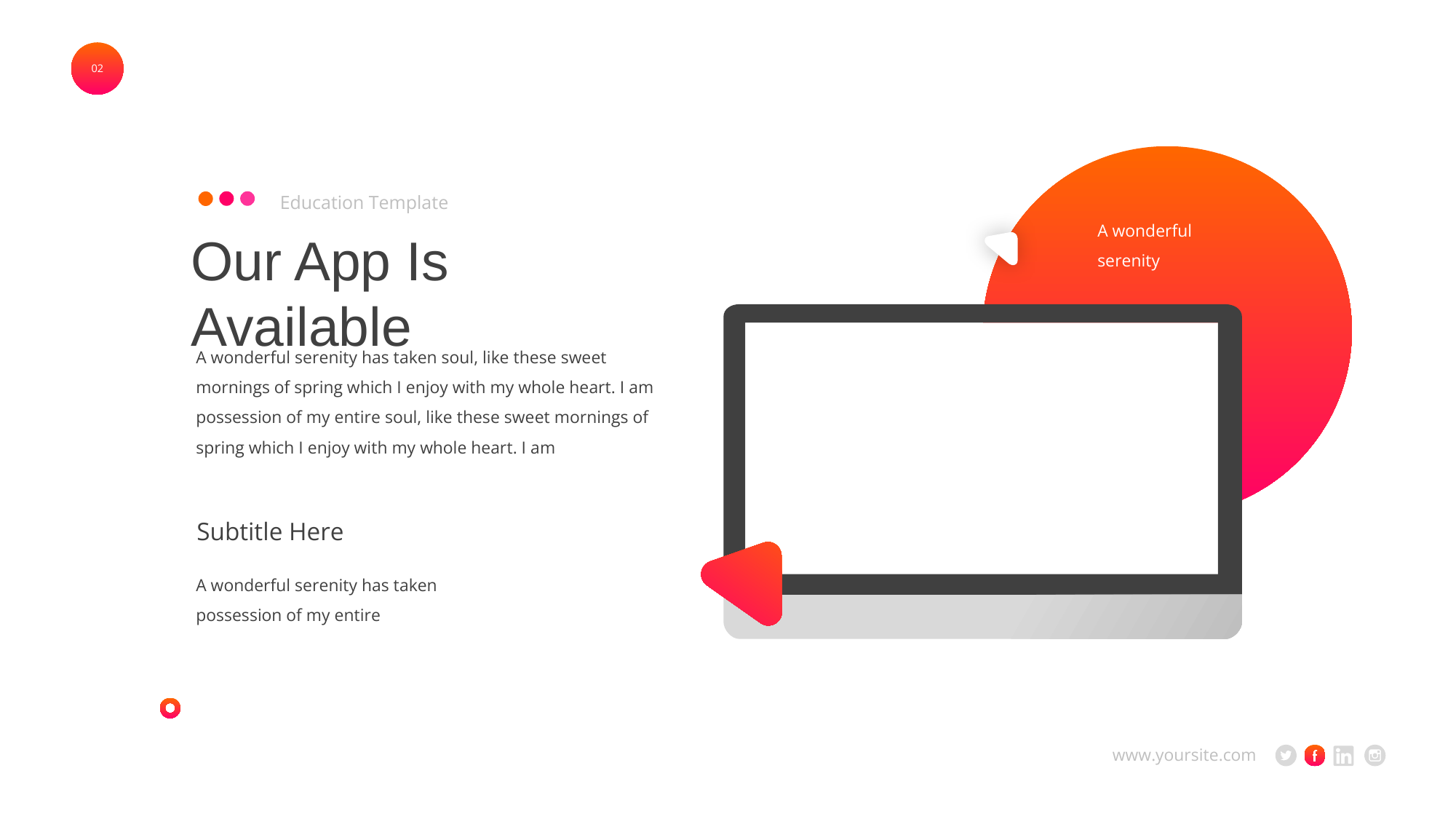

02
Education Template

A wonderful serenity
Our App Is Available

A wonderful serenity has taken soul, like these sweet mornings of spring which I enjoy with my whole heart. I am possession of my entire soul, like these sweet mornings of spring which I enjoy with my whole heart. I am
Subtitle Here

A wonderful serenity has taken possession of my entire

www.yoursite.com